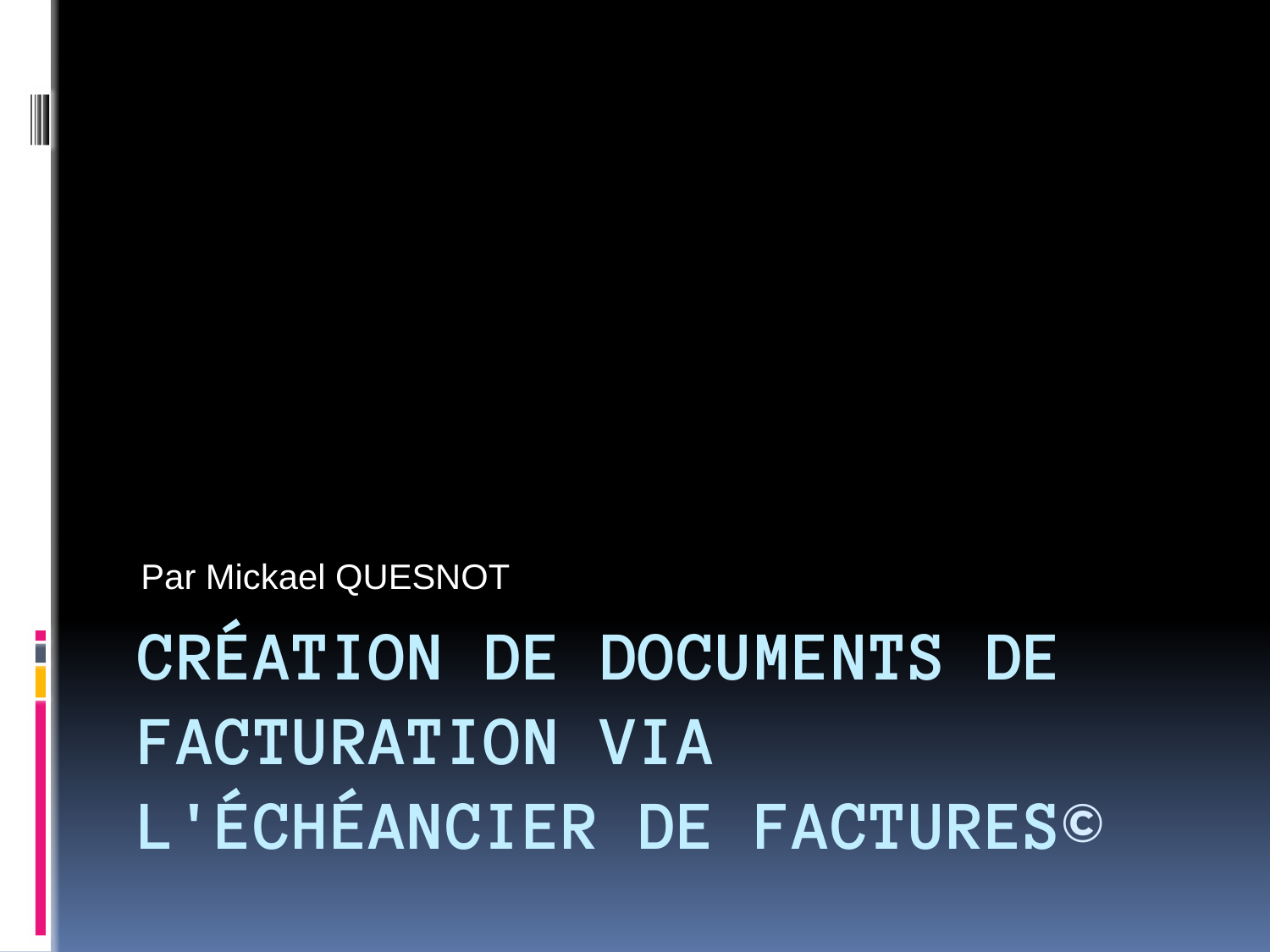

Par Mickael QUESNOT
# Création de documents de facturation via l'échéancier de factures©